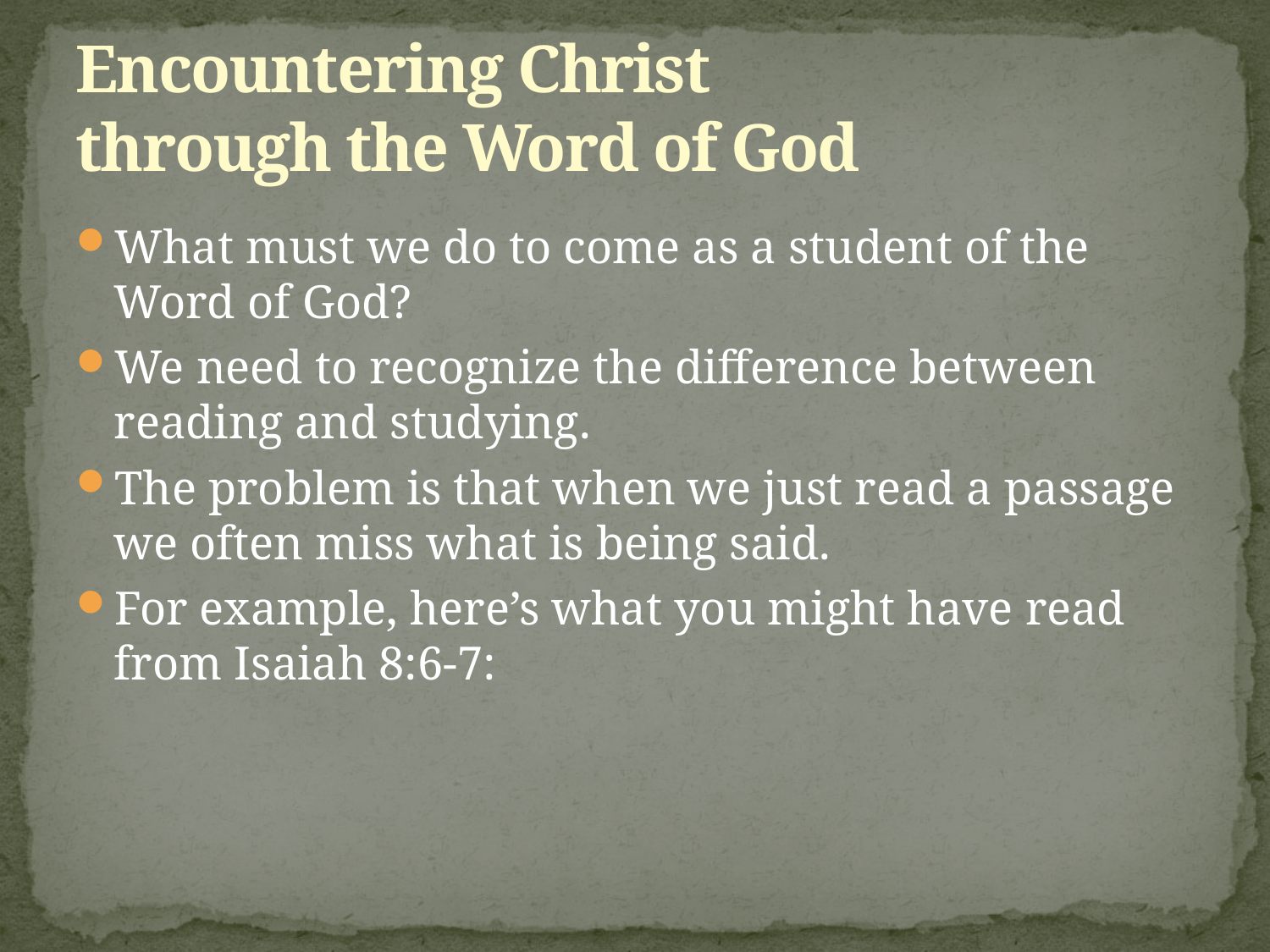

# Encountering Christ through the Word of God
What must we do to come as a student of the Word of God?
We need to recognize the difference between reading and studying.
The problem is that when we just read a passage we often miss what is being said.
For example, here’s what you might have read from Isaiah 8:6-7: